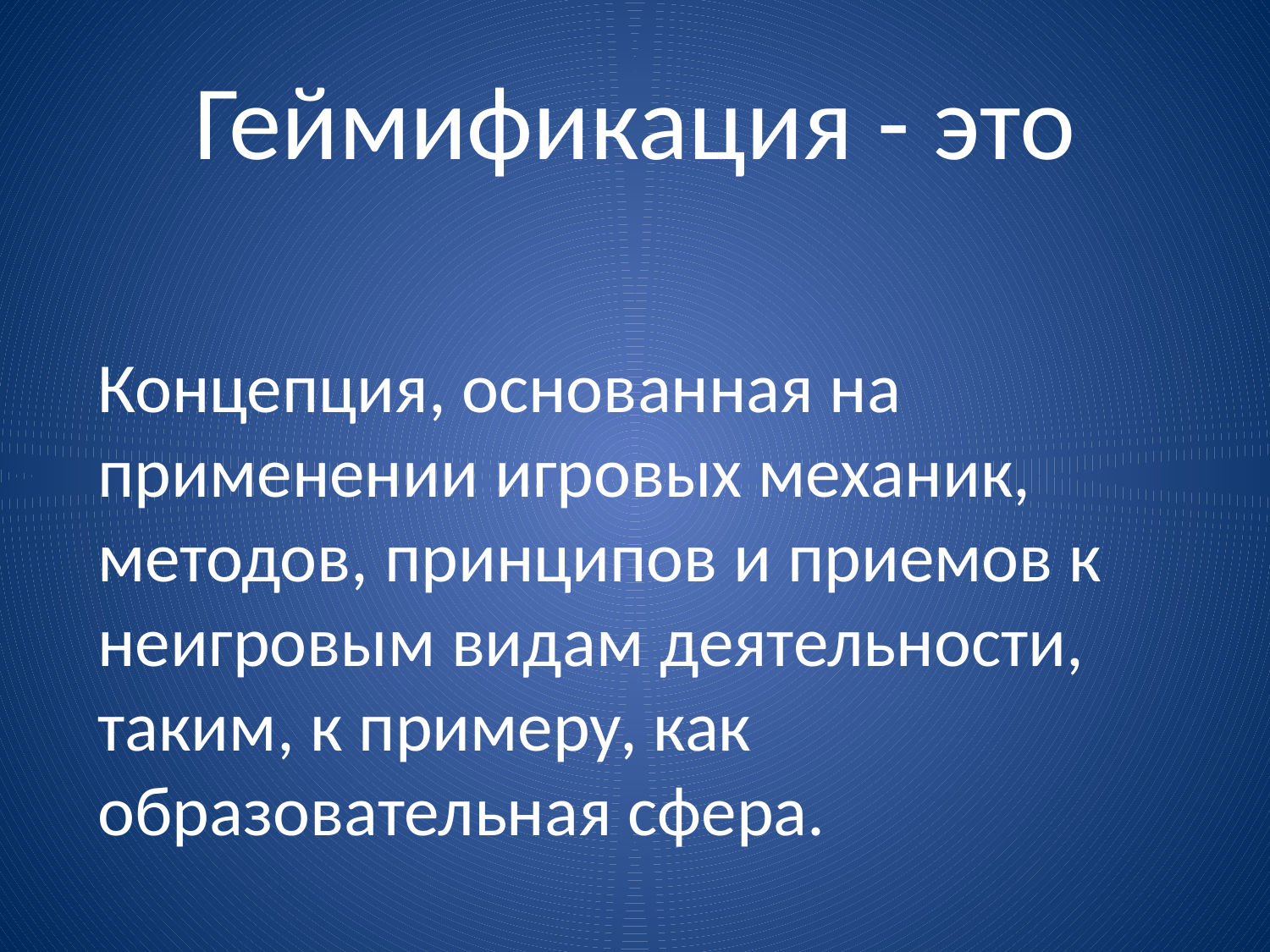

# Геймификация - это
Концепция, основанная на применении игровых механик, методов, принципов и приемов к неигровым видам деятельности, таким, к примеру, как образовательная сфера.